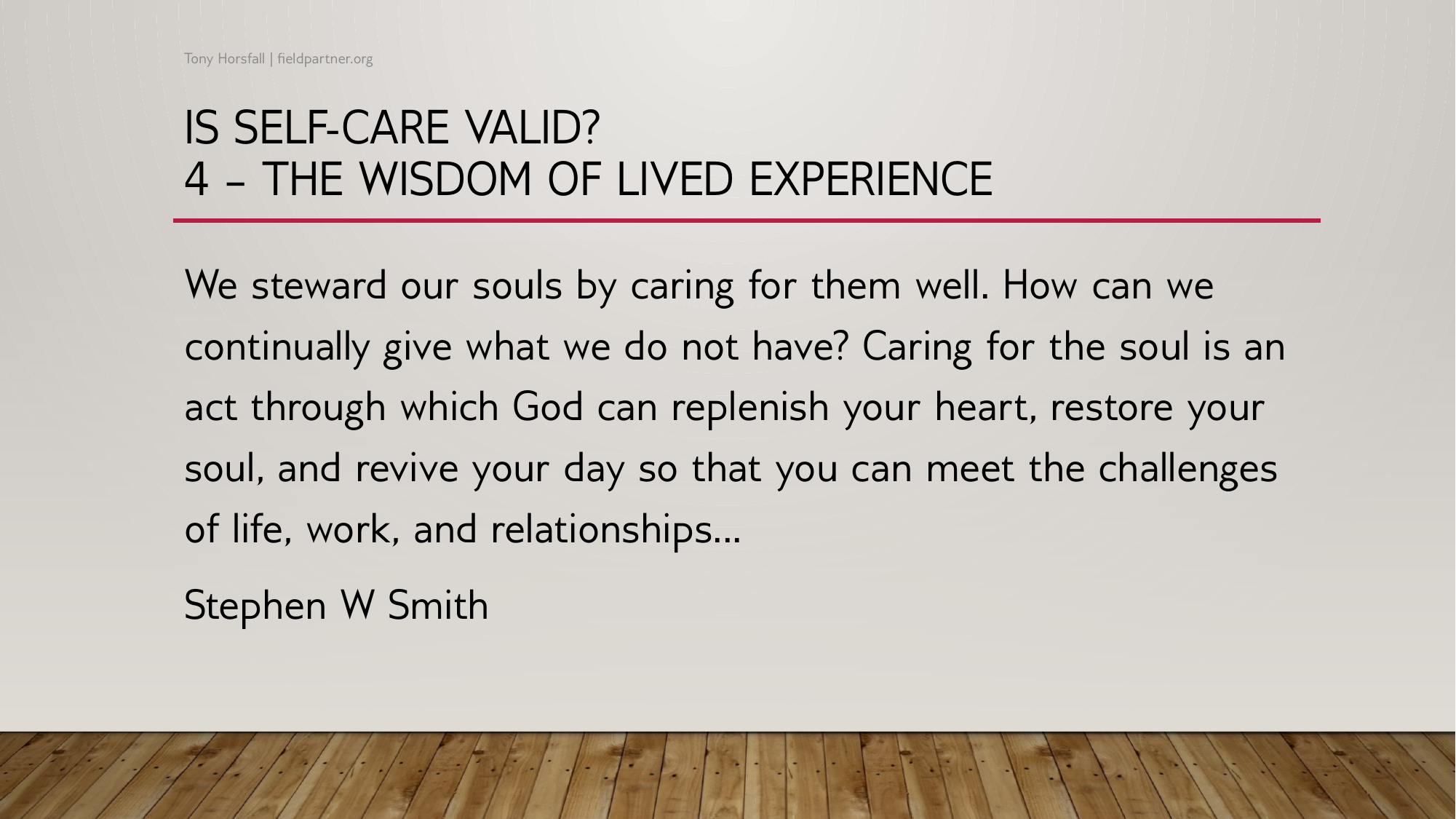

Tony Horsfall | fieldpartner.org
# Is self-care valid? 4 – the wisdom of lived experience
We steward our souls by caring for them well. How can we continually give what we do not have? Caring for the soul is an act through which God can replenish your heart, restore your soul, and revive your day so that you can meet the challenges of life, work, and relationships...
Stephen W Smith